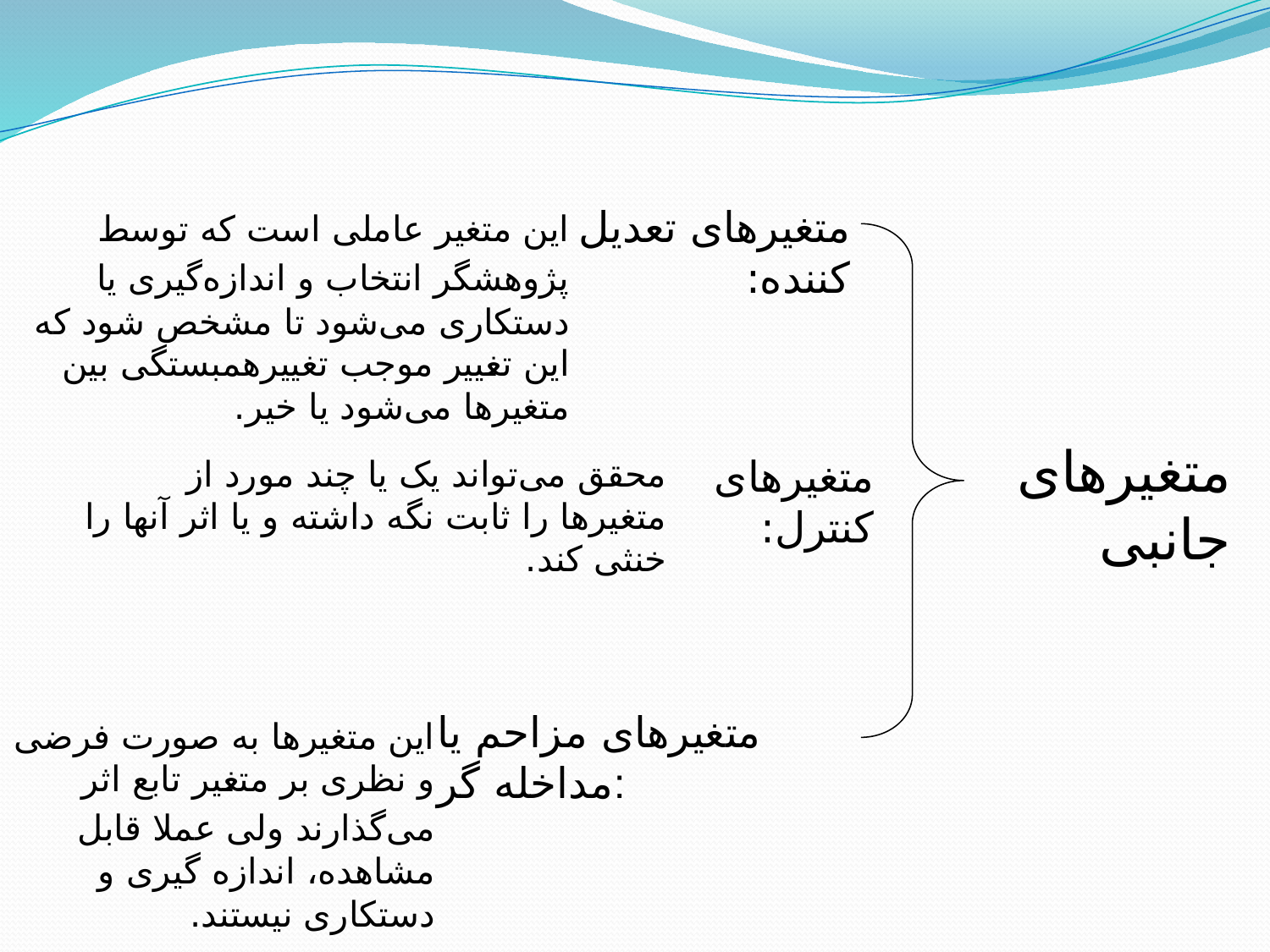

متغیرهای تعدیل کننده:
این متغیر عاملی است که توسط پژوهشگر انتخاب و اندازه‌گیری یا دستکاری می‌شود تا مشخص شود که این تغییر موجب تغییرهمبستگی بین متغیرها می‌شود یا خیر.

متغیرهای جانبی
متغیرهای کنترل:
محقق می‌تواند یک یا چند مورد از متغیرها را ثابت نگه داشته و یا اثر آنها را خنثی کند.
متغیرهای مزاحم یا مداخله گر:
این متغیرها به صورت فرضی و نظری بر متغیر تابع اثر می‌گذارند ولی عملا قابل مشاهده، اندازه گیری و دستکاری نیستند.